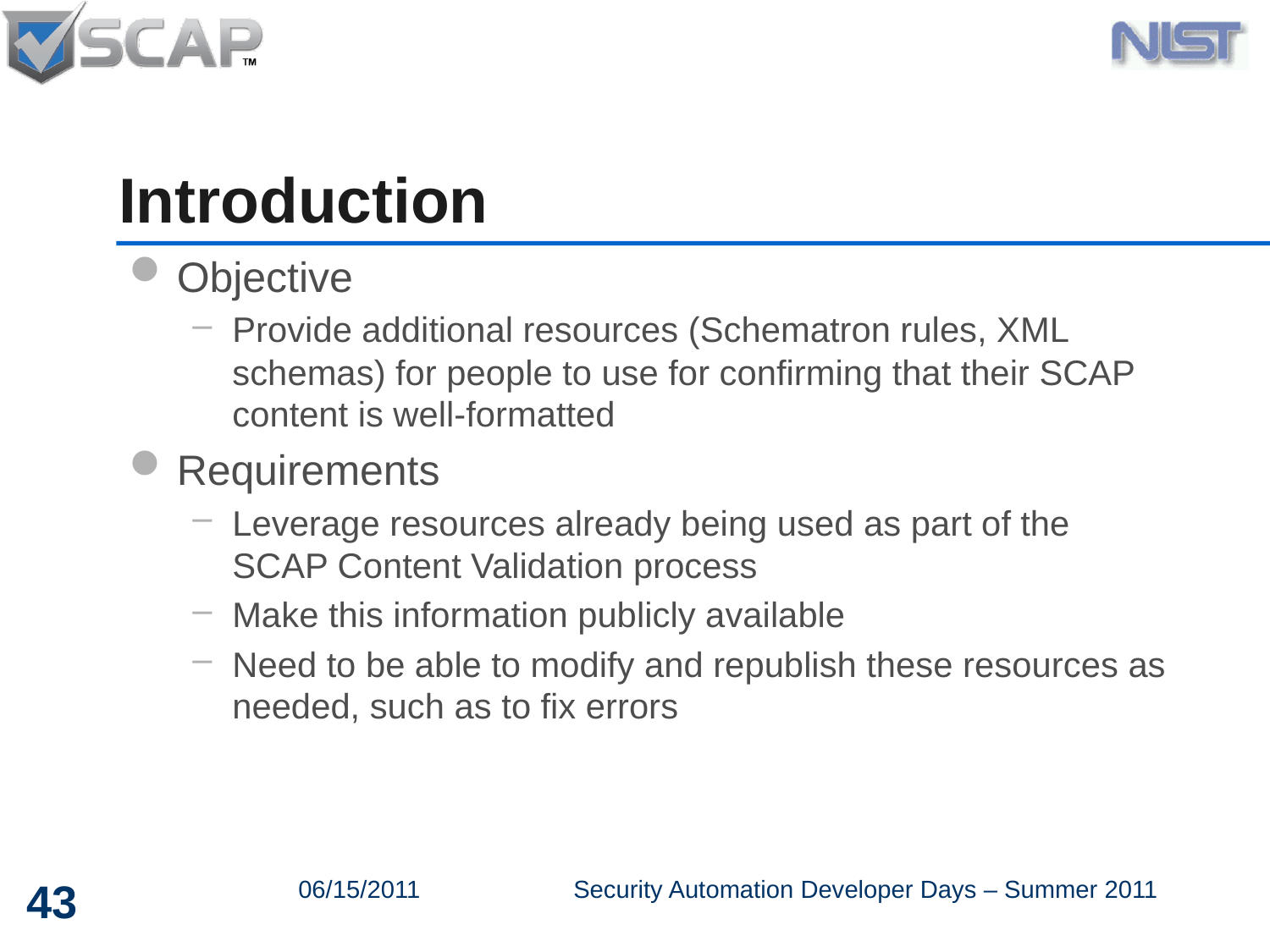

# Introduction
Objective
Provide additional resources (Schematron rules, XML schemas) for people to use for confirming that their SCAP content is well-formatted
Requirements
Leverage resources already being used as part of the SCAP Content Validation process
Make this information publicly available
Need to be able to modify and republish these resources as needed, such as to fix errors

43
06/15/2011
Security Automation Developer Days – Summer 2011